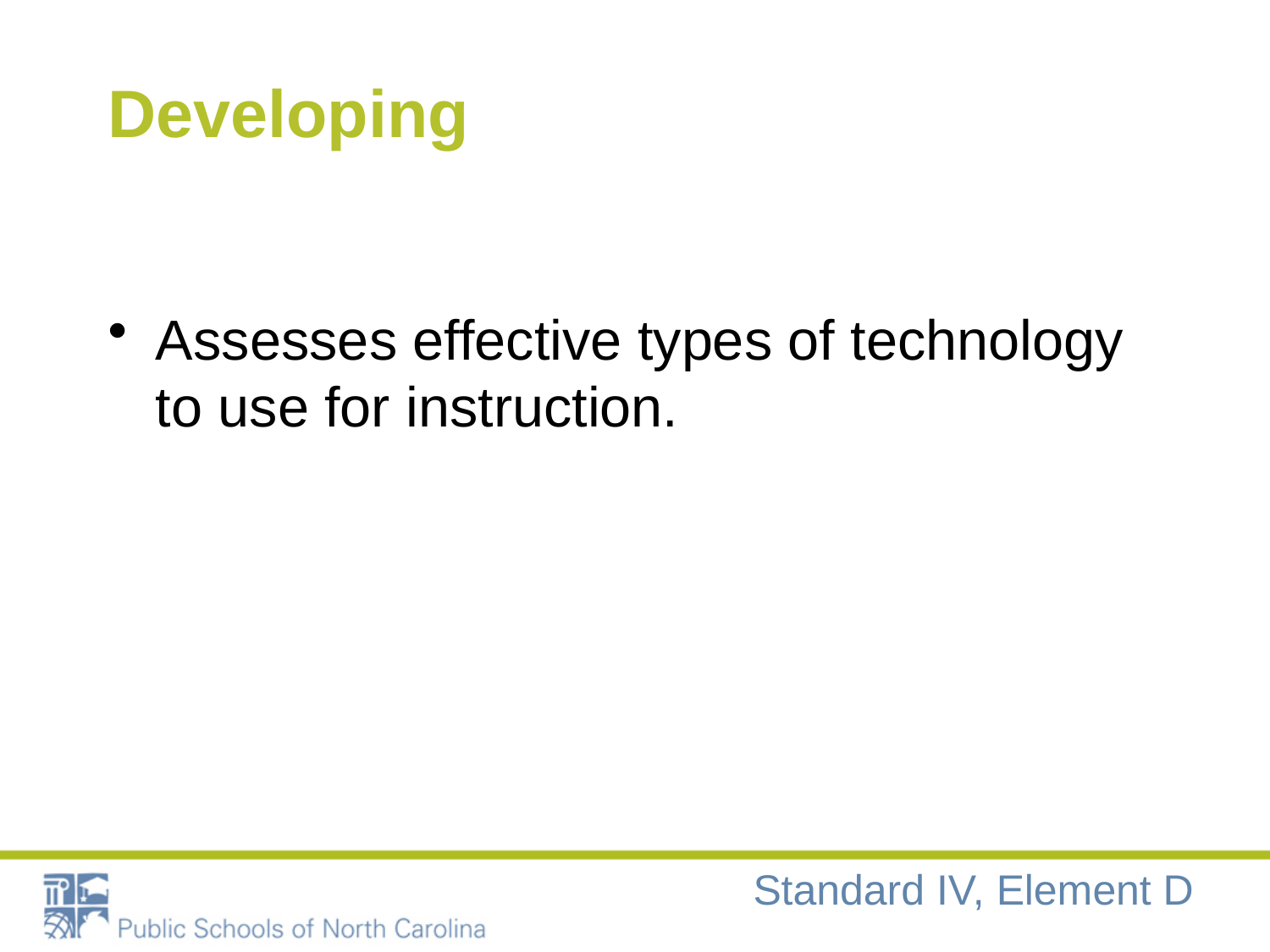

# Developing

Assesses effective types of technology to use for instruction.
Standard IV, Element D